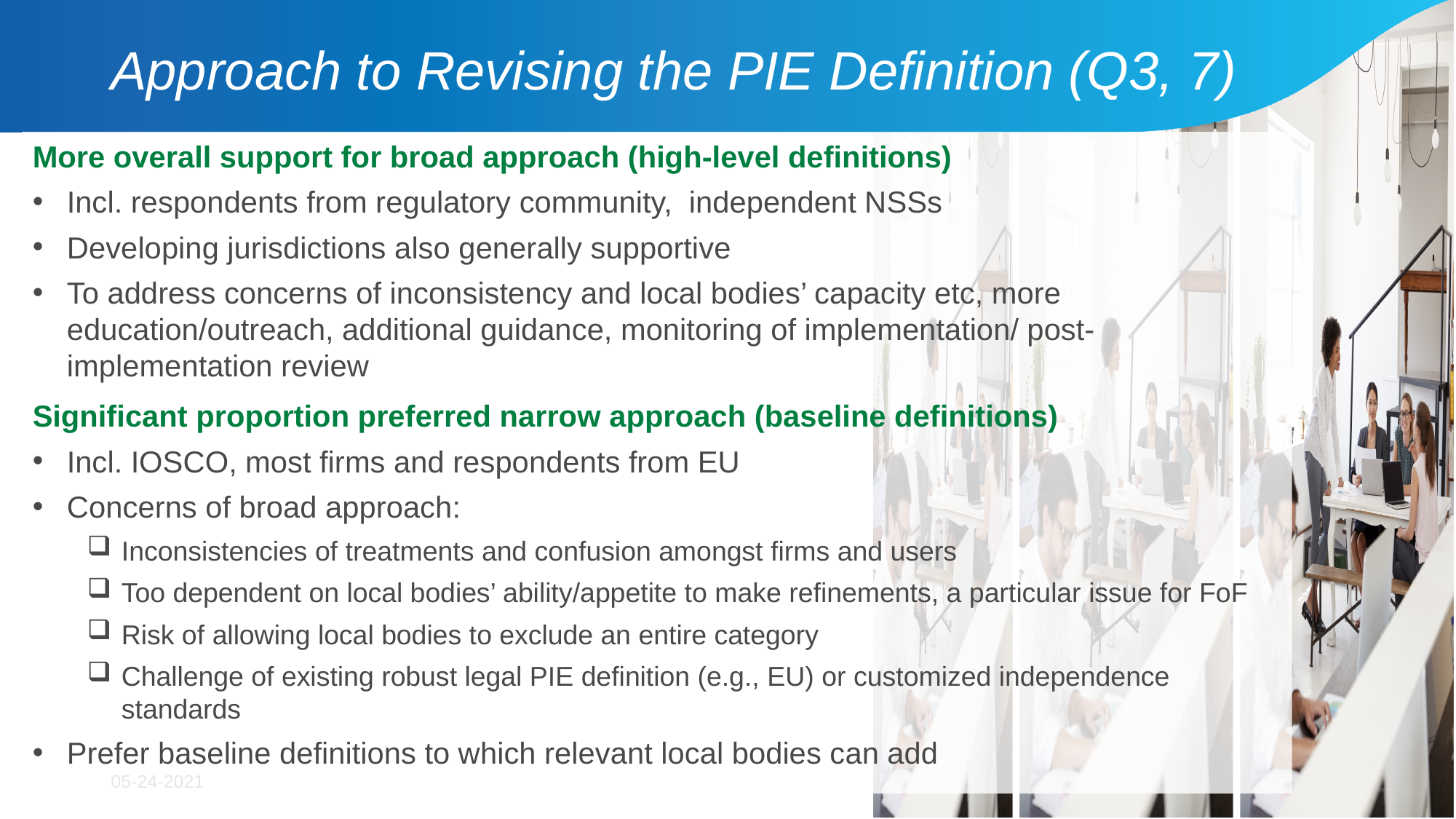

# Approach to Revising the PIE Definition (Q3, 7)
More overall support for broad approach (high-level definitions)
Incl. respondents from regulatory community,  independent NSSs
Developing jurisdictions also generally supportive
To address concerns of inconsistency and local bodies’ capacity etc, more education/outreach, additional guidance, monitoring of implementation/ post-implementation review
Significant proportion preferred narrow approach (baseline definitions)
Incl. IOSCO, most firms and respondents from EU
Concerns of broad approach:
Inconsistencies of treatments and confusion amongst firms and users
Too dependent on local bodies’ ability/appetite to make refinements, a particular issue for FoF
Risk of allowing local bodies to exclude an entire category
Challenge of existing robust legal PIE definition (e.g., EU) or customized independence standards
Prefer baseline definitions to which relevant local bodies can add
05-24-2021
12